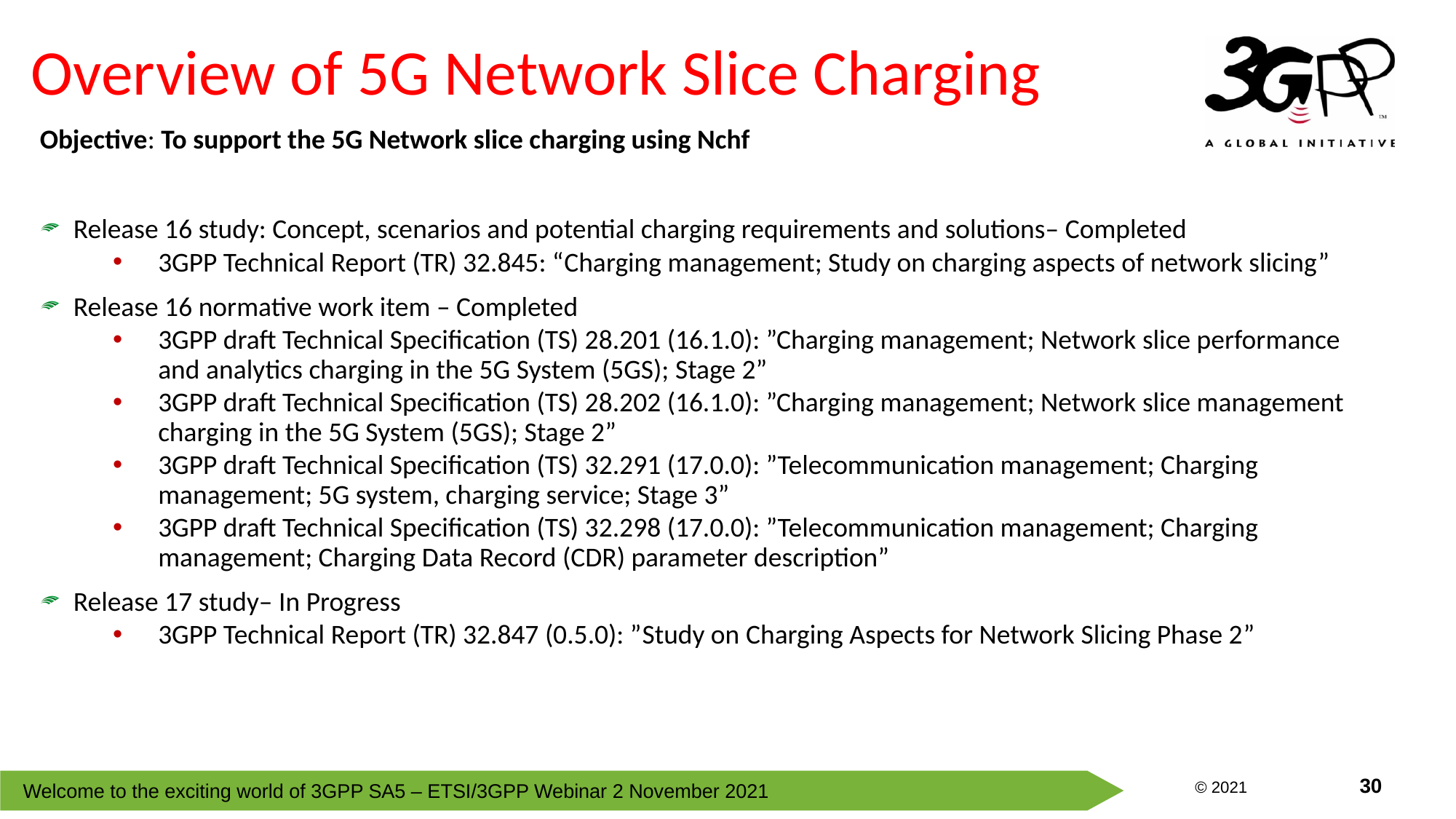

Overview of 5G Network Slice Charging
Objective: To support the 5G Network slice charging using Nchf

 Release 16 study: Concept, scenarios and potential charging requirements and solutions– Completed
3GPP Technical Report (TR) 32.845: “Charging management; Study on charging aspects of network slicing”
 Release 16 normative work item – Completed
3GPP draft Technical Specification (TS) 28.201 (16.1.0): ”Charging management; Network slice performance and analytics charging in the 5G System (5GS); Stage 2”
3GPP draft Technical Specification (TS) 28.202 (16.1.0): ”Charging management; Network slice management charging in the 5G System (5GS); Stage 2”
3GPP draft Technical Specification (TS) 32.291 (17.0.0): ”Telecommunication management; Charging management; 5G system, charging service; Stage 3”
3GPP draft Technical Specification (TS) 32.298 (17.0.0): ”Telecommunication management; Charging management; Charging Data Record (CDR) parameter description”
 Release 17 study– In Progress
3GPP Technical Report (TR) 32.847 (0.5.0): ”Study on Charging Aspects for Network Slicing Phase 2”